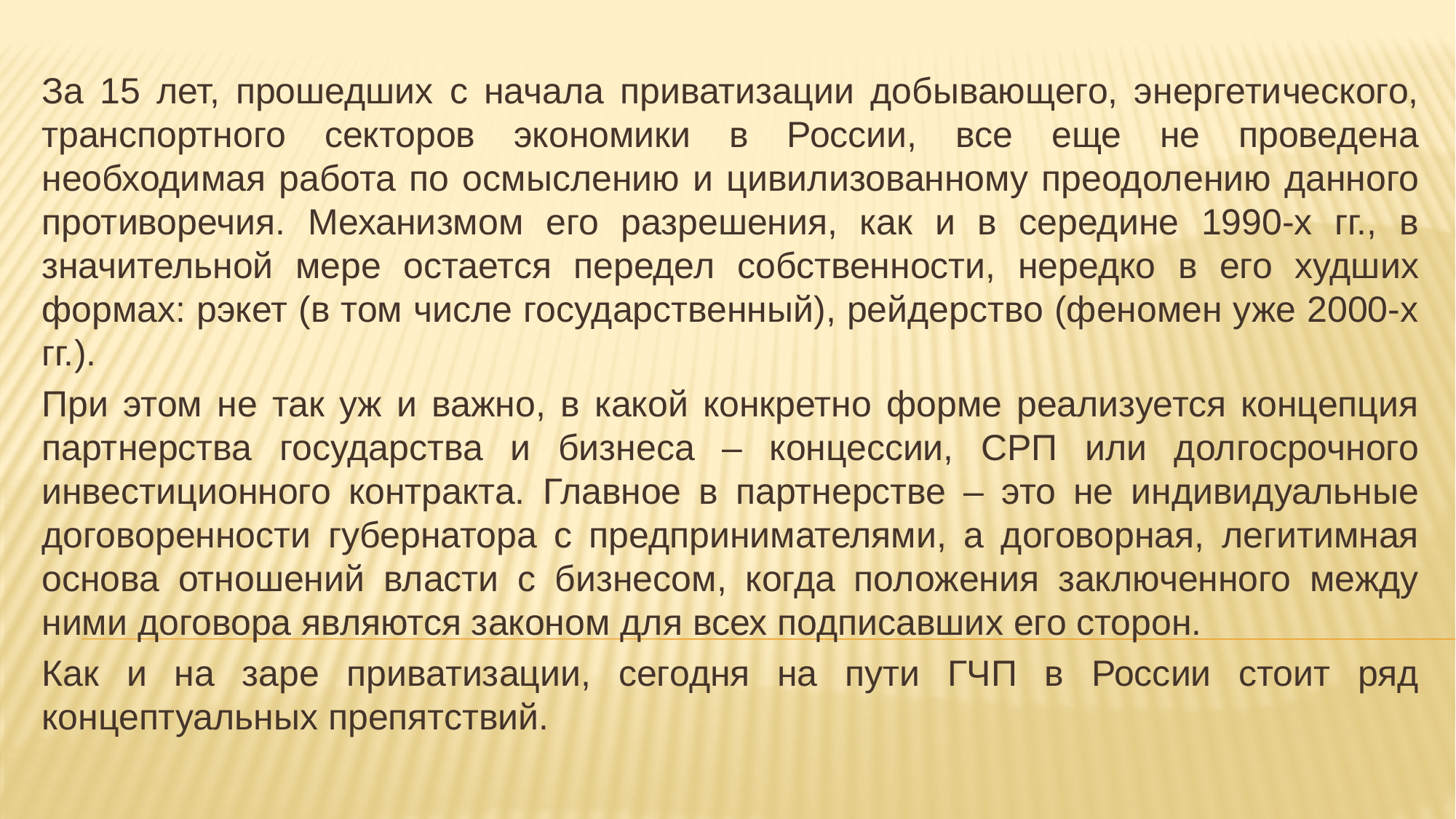

За 15 лет, прошедших с начала приватизации добывающего, энергетического, транспортного секторов экономики в России, все еще не проведена необходимая работа по осмыслению и цивилизованному преодолению данного противоречия. Механизмом его разрешения, как и в середине 1990-х гг., в значительной мере остается передел собственности, нередко в его худших формах: рэкет (в том числе государственный), рейдерство (феномен уже 2000-х гг.).
При этом не так уж и важно, в какой конкретно форме реализуется концепция партнерства государства и бизнеса – концессии, СРП или долгосрочного инвестиционного контракта. Главное в партнерстве – это не индивидуальные договоренности губернатора с предпринимателями, а договорная, легитимная основа отношений власти с бизнесом, когда положения заключенного между ними договора являются законом для всех подписавших его сторон.
Как и на заре приватизации, сегодня на пути ГЧП в России стоит ряд концептуальных препятствий.